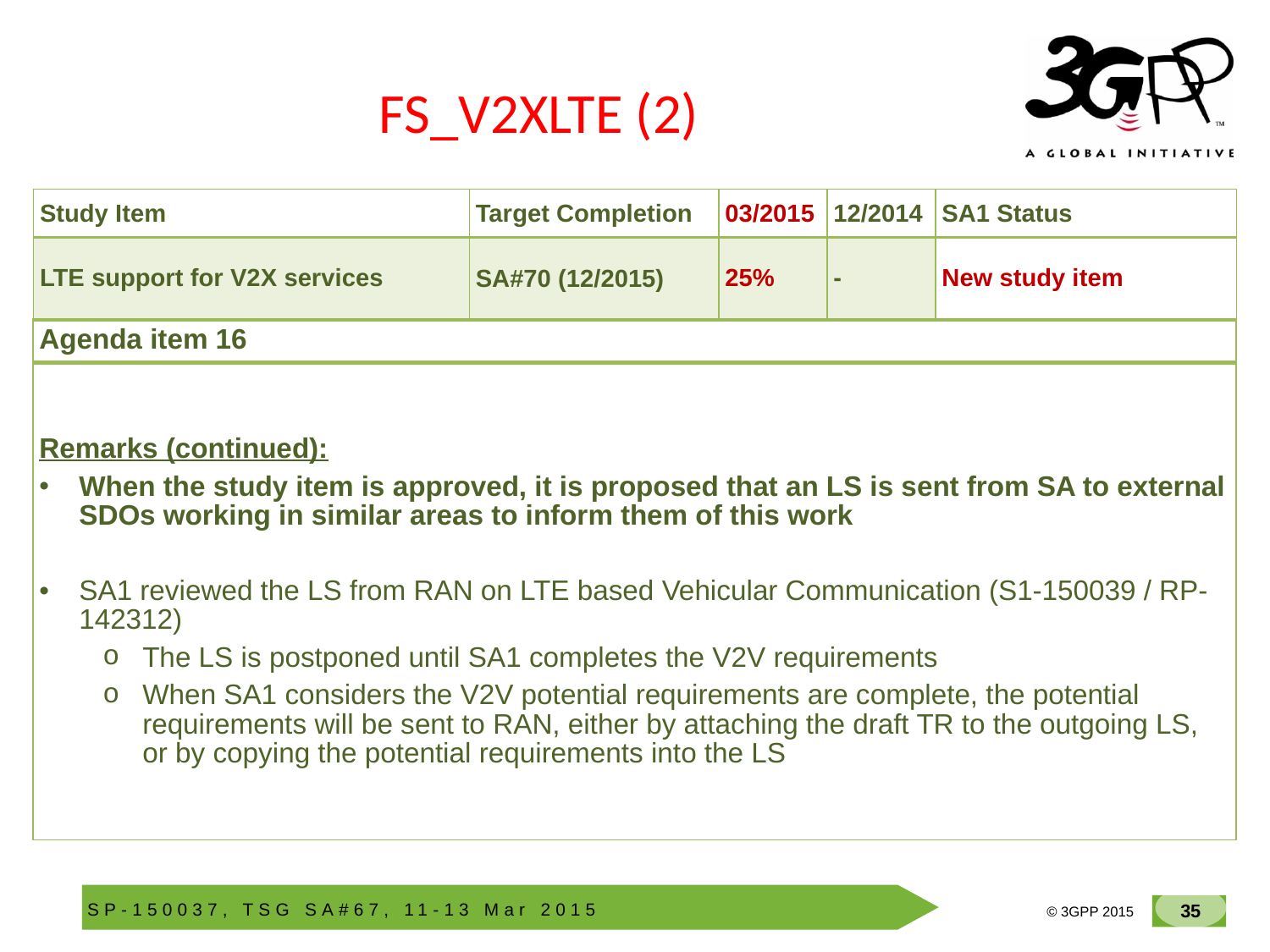

# FS_V2XLTE (2)
| Study Item | Target Completion | 03/2015 | 12/2014 | SA1 Status |
| --- | --- | --- | --- | --- |
| LTE support for V2X services | SA#70 (12/2015) | 25% | - | New study item |
| Agenda item 16 |
| --- |
|  |
| Remarks (continued): When the study item is approved, it is proposed that an LS is sent from SA to external SDOs working in similar areas to inform them of this work SA1 reviewed the LS from RAN on LTE based Vehicular Communication (S1-150039 / RP-142312) The LS is postponed until SA1 completes the V2V requirements When SA1 considers the V2V potential requirements are complete, the potential requirements will be sent to RAN, either by attaching the draft TR to the outgoing LS, or by copying the potential requirements into the LS |